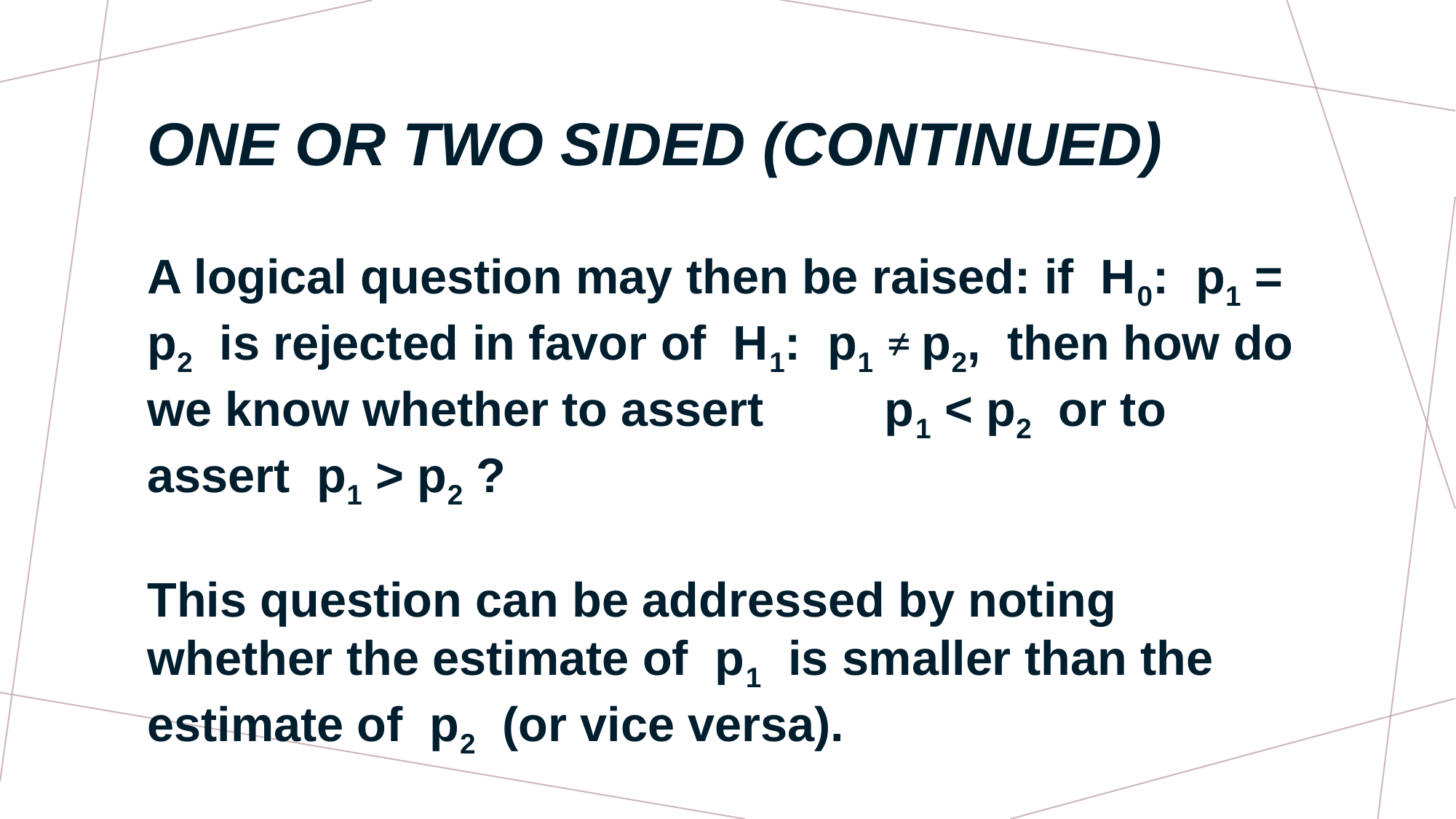

# ONE OR TWO SIDED (CONTINUED)
A logical question may then be raised: if  H0:  p1 = p2  is rejected in favor of  H1:  p1 ≠ p2,  then how do we know whether to assert         p1 < p2  or to assert  p1 > p2 ?

This question can be addressed by noting whether the estimate of  p1  is smaller than the estimate of  p2  (or vice versa).

In any case, we shall not further consider one sided alternatives in BST 600.